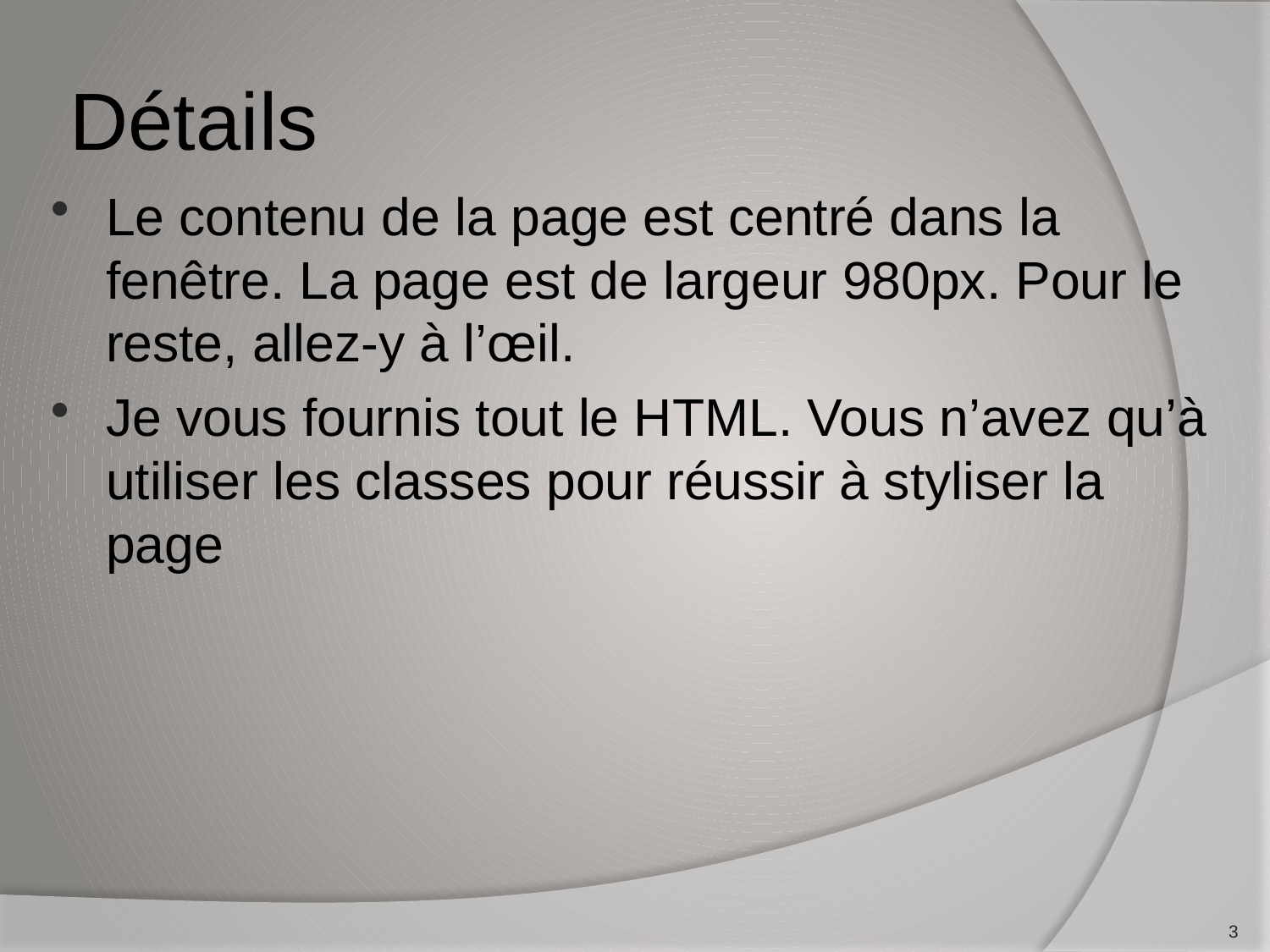

# Détails
Le contenu de la page est centré dans la fenêtre. La page est de largeur 980px. Pour le reste, allez-y à l’œil.
Je vous fournis tout le HTML. Vous n’avez qu’à utiliser les classes pour réussir à styliser la page

3